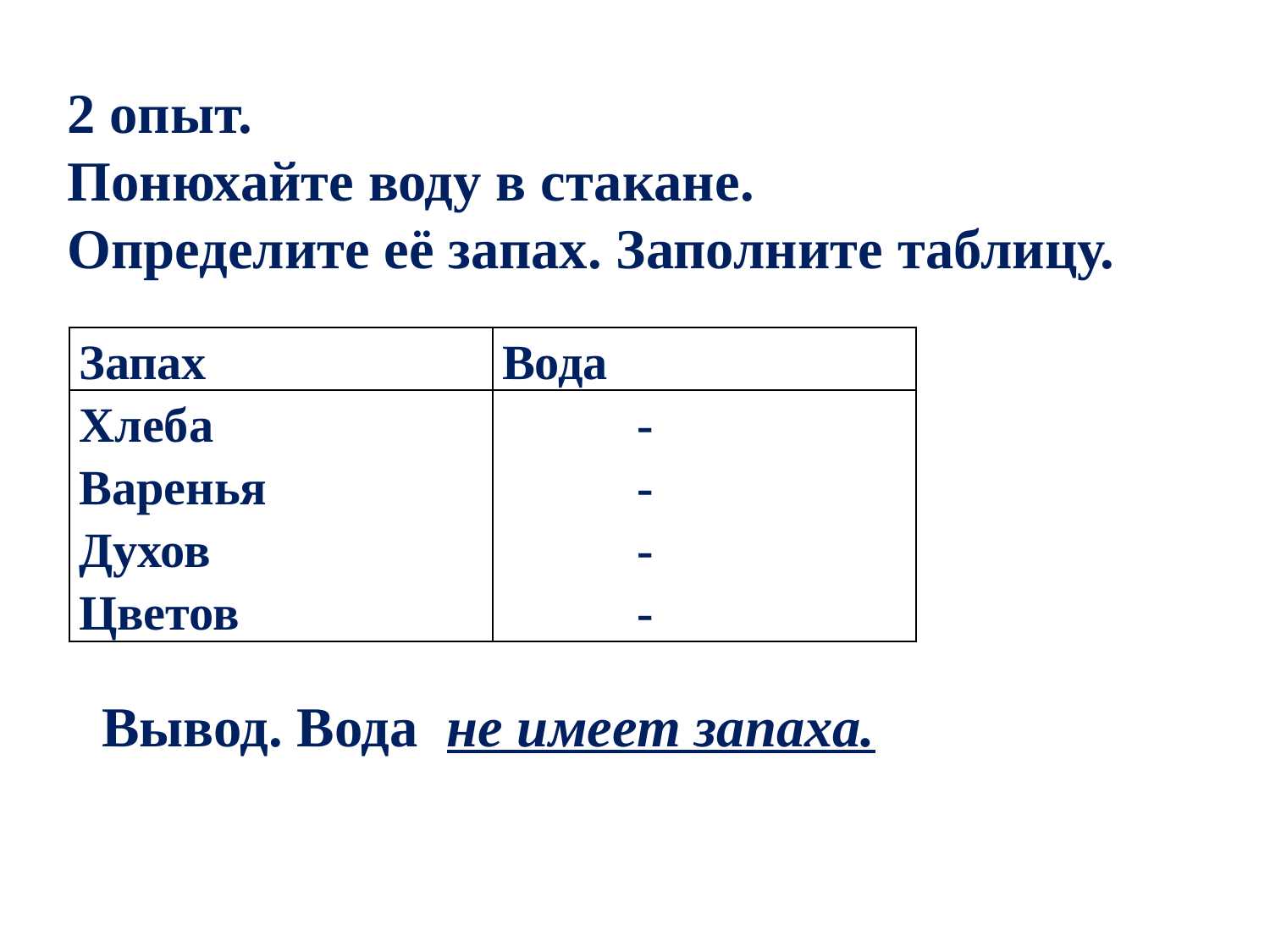

2 опыт.
Понюхайте воду в стакане.
Определите её запах. Заполните таблицу.
| Запах | Вода |
| --- | --- |
| Хлеба Варенья Духов Цветов | - - - - |
Вывод. Вода  не имеет запаха.